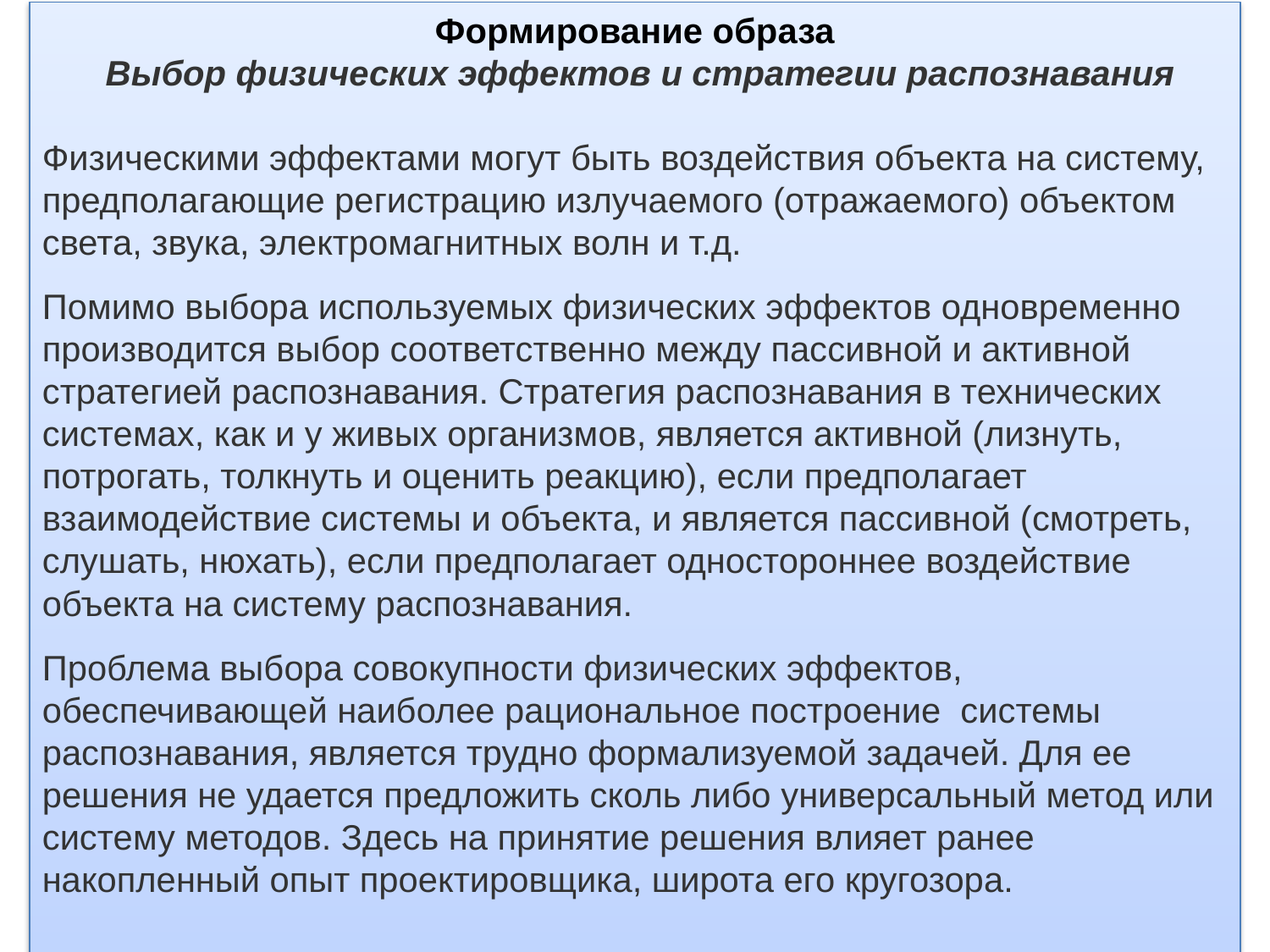

Формирование образа
 Выбор физических эффектов и стратегии распознавания

Физическими эффектами могут быть воздействия объекта на систему, предполагающие регистрацию излучаемого (отражаемого) объектом света, звука, электромагнитных волн и т.д.
Помимо выбора используемых физических эффектов одновременно производится выбор соответственно между пассивной и активной стратегией распознавания. Стратегия распознавания в технических системах, как и у живых организмов, является активной (лизнуть, потрогать, толкнуть и оценить реакцию), если предполагает взаимодействие системы и объекта, и является пассивной (смотреть, слушать, нюхать), если предполагает одностороннее воздействие объекта на систему распознавания.
Проблема выбора совокупности физических эффектов, обеспечивающей наиболее рациональное построение  системы распознавания, является трудно формализуемой задачей. Для ее решения не удается предложить сколь либо универсальный метод или систему методов. Здесь на принятие решения влияет ранее накопленный опыт проектировщика, широта его кругозора.